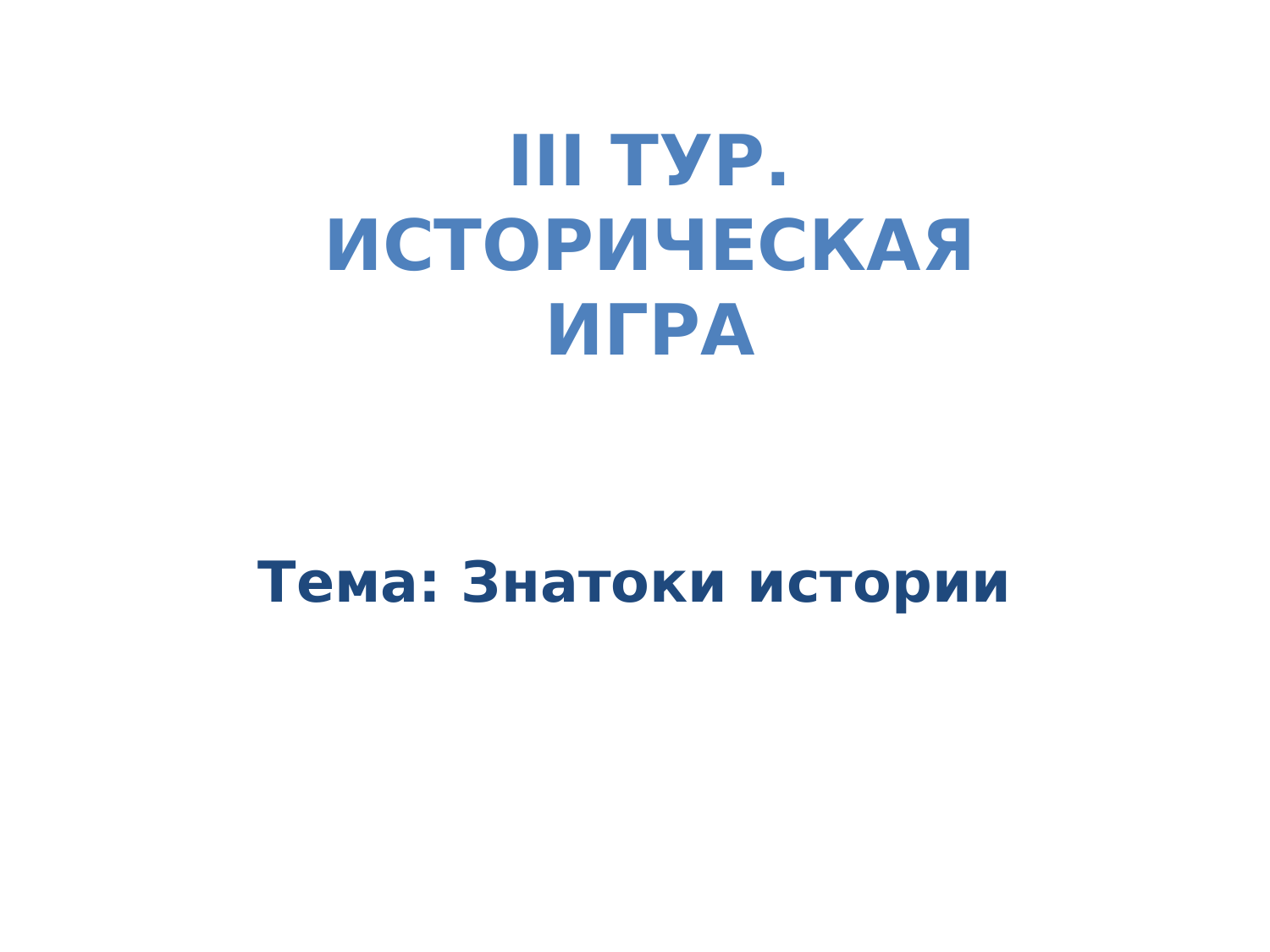

III тур.
Историческая
Игра
Тема: Знатоки истории